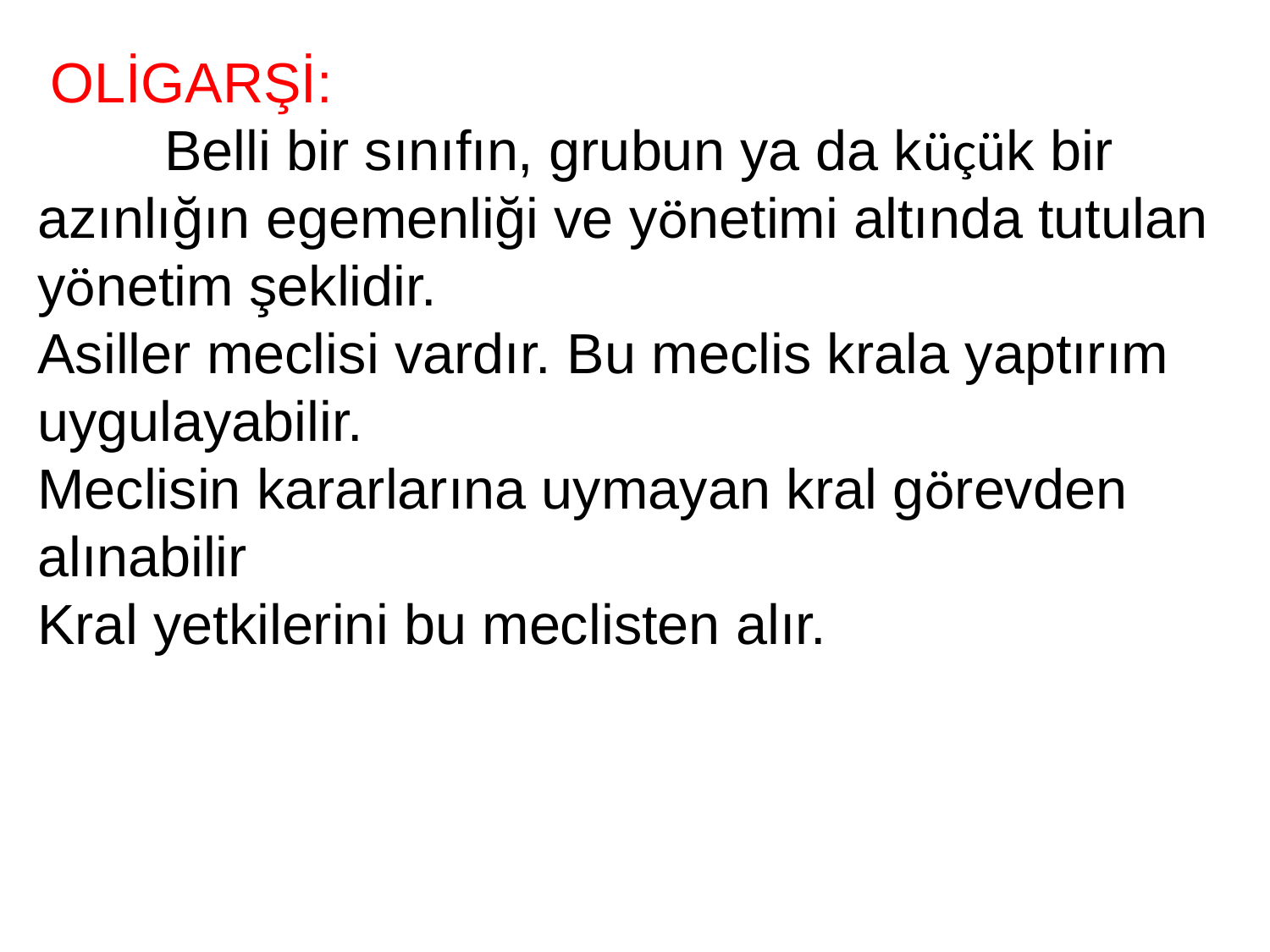

OLİGARŞİ:
	Belli bir sınıfın, grubun ya da küçük bir azınlığın egemenliği ve yönetimi altında tutulan yönetim şeklidir.
Asiller meclisi vardır. Bu meclis krala yaptırım uygulayabilir.
Meclisin kararlarına uymayan kral görevden alınabilir
Kral yetkilerini bu meclisten alır.